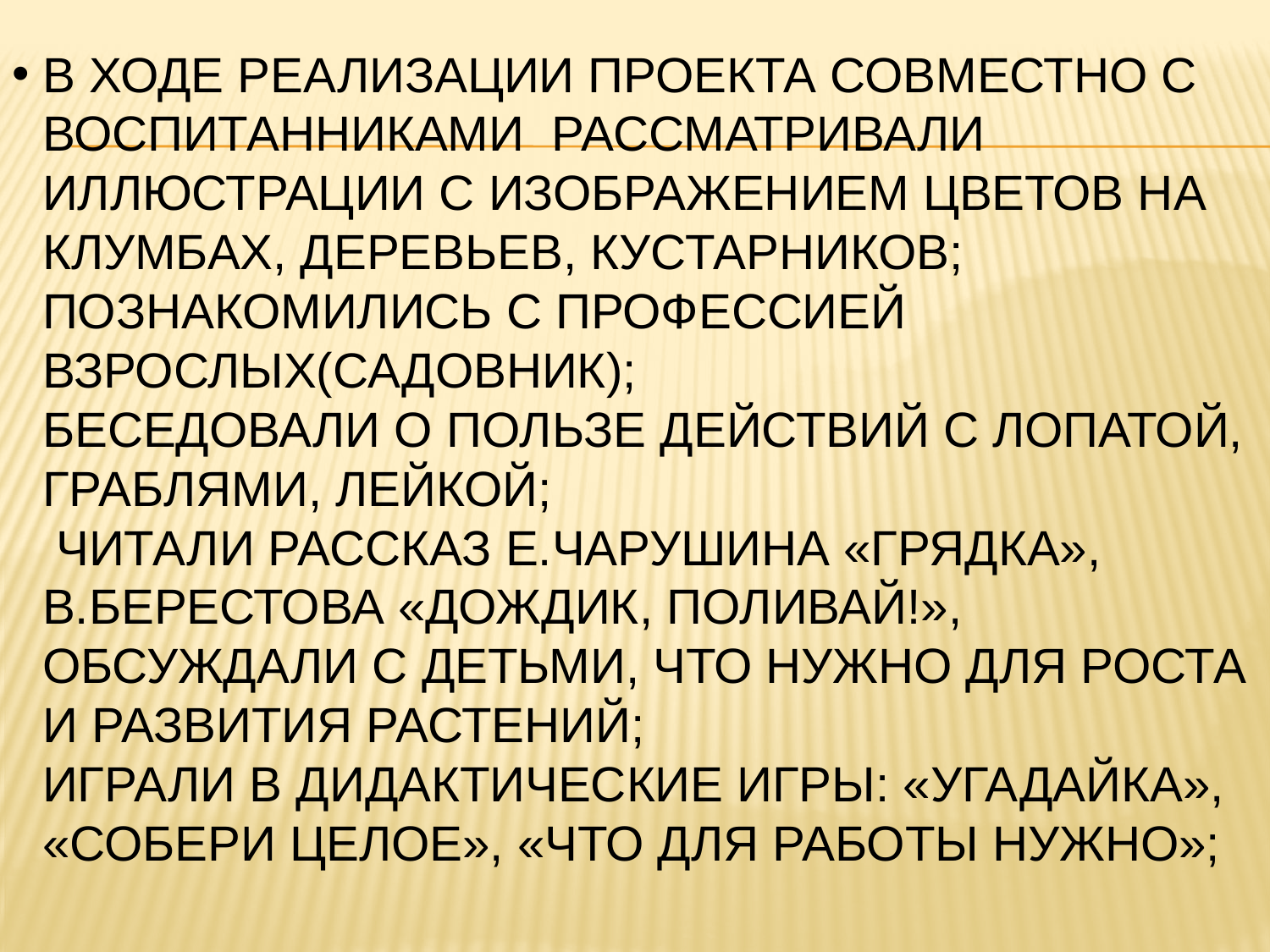

# В ходе реализации проекта совместно с воспитанниками  рассматривали иллюстрации с изображением цветов на клумбах, деревьев, кустарников; познакомились с профессией взрослых(садовник); беседовали о пользе действий с лопатой, граблями, лейкой; читали рассказ Е.Чарушина «Грядка», В.Берестова «Дождик, поливай!», обсуждали с детьми, что нужно для роста и развития растений; играли в дидактические игры: «Угадайка», «Собери целое», «Что для работы нужно»;